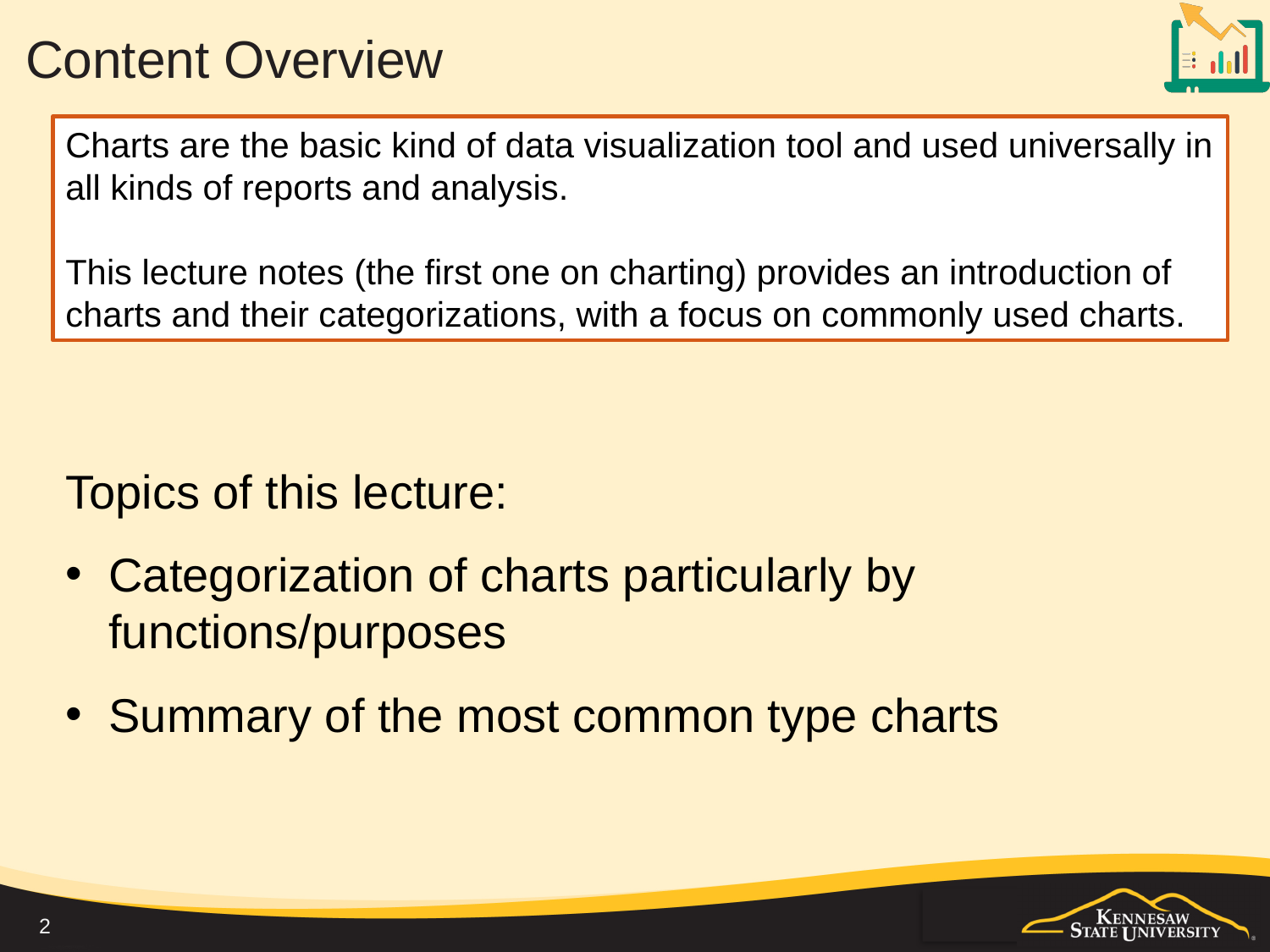

# Content Overview
Charts are the basic kind of data visualization tool and used universally in all kinds of reports and analysis.

This lecture notes (the first one on charting) provides an introduction of charts and their categorizations, with a focus on commonly used charts.
Topics of this lecture:
Categorization of charts particularly by functions/purposes
Summary of the most common type charts
2